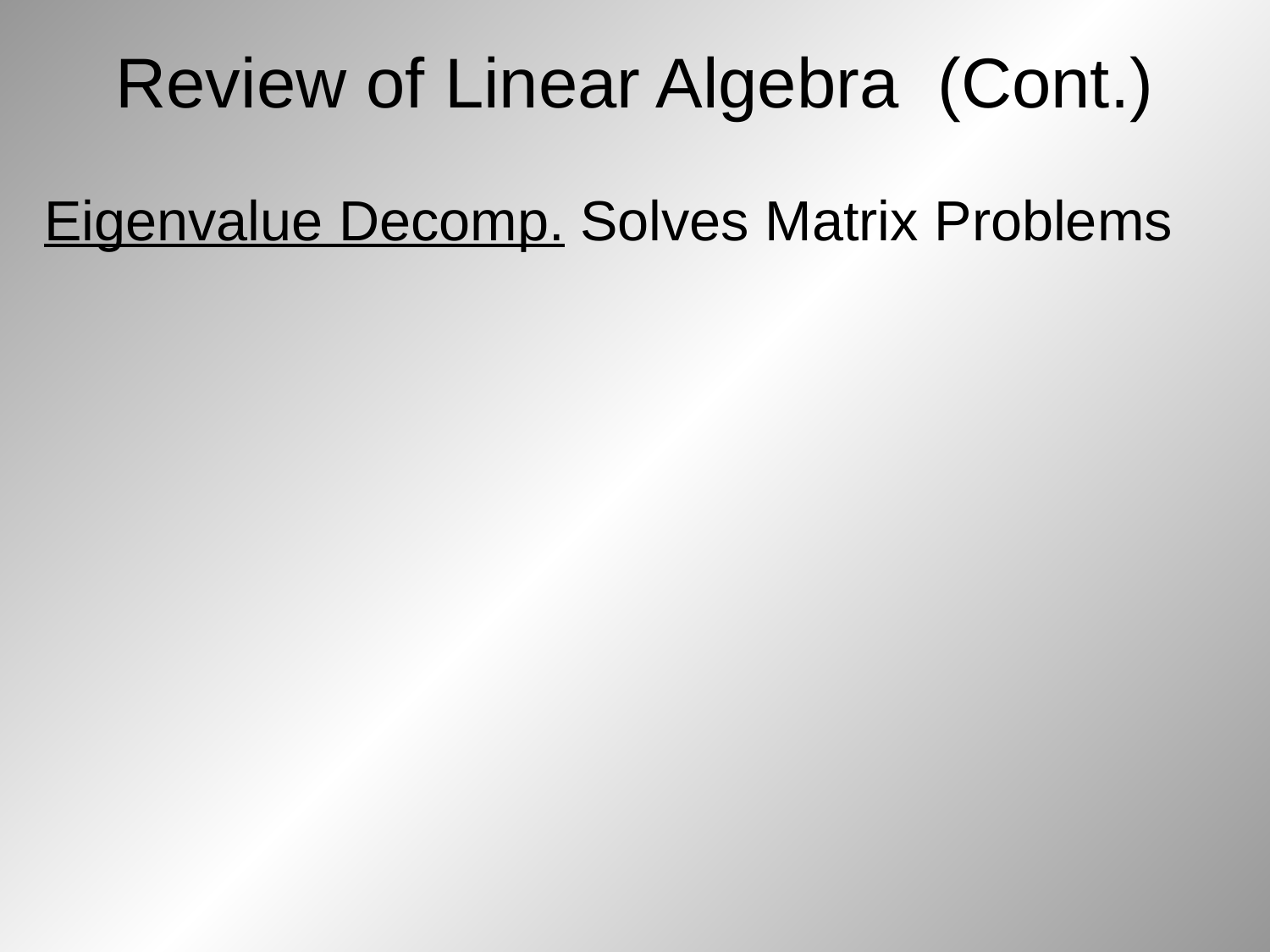

# Review of Linear Algebra  (Cont.)
Eigenvalue Decomp. Solves Matrix Problems